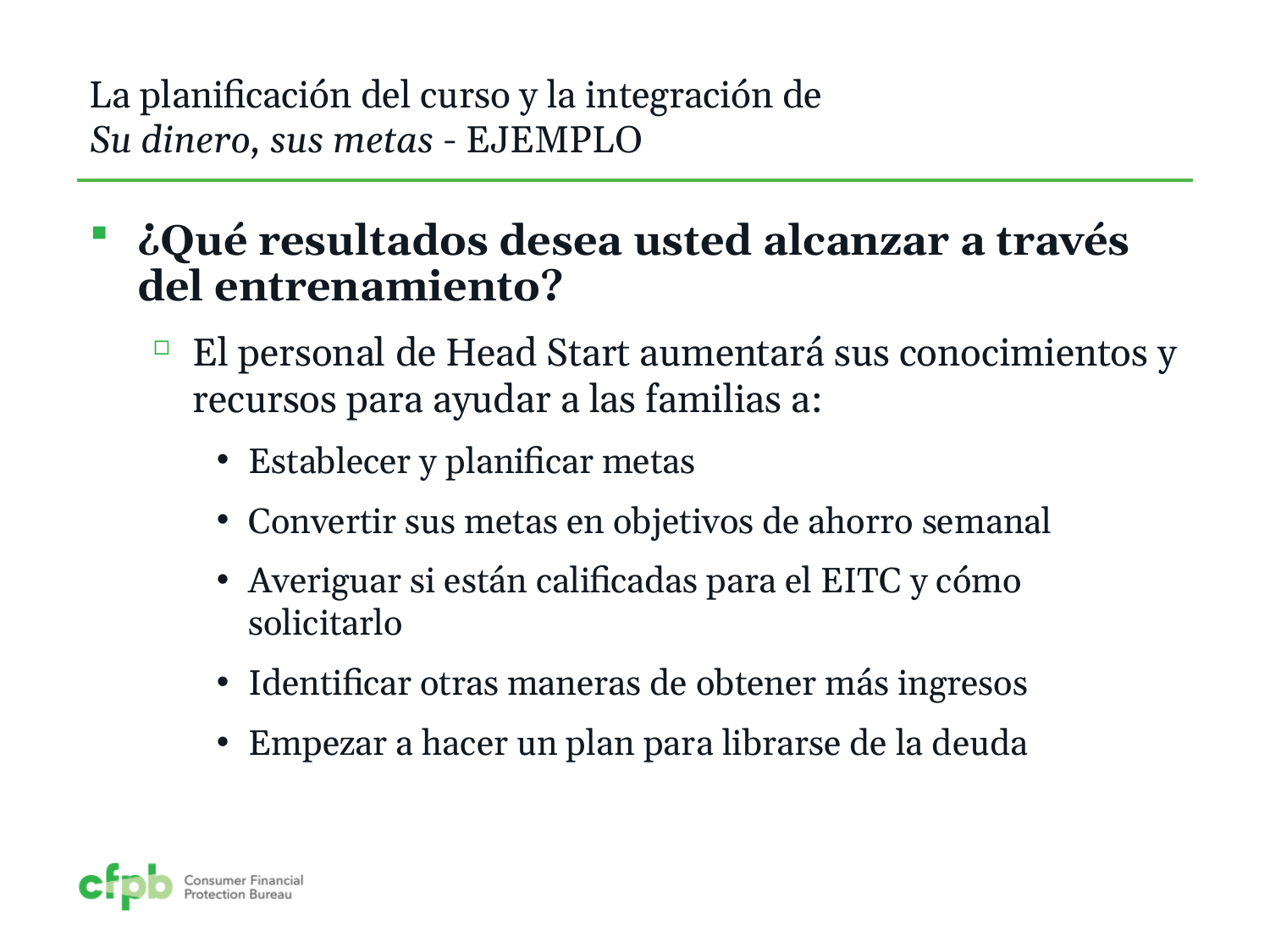

# La planificación del curso y la integración de Su dinero, sus metas - EJEMPLO
¿Qué resultados desea usted alcanzar a través del entrenamiento?
El personal de Head Start aumentará sus conocimientos y recursos para ayudar a las familias a:
Establecer y planificar metas
Convertir sus metas en objetivos de ahorro semanal
Averiguar si están calificadas para el EITC y cómo solicitarlo
Identificar otras maneras de obtener más ingresos
Empezar a hacer un plan para librarse de la deuda